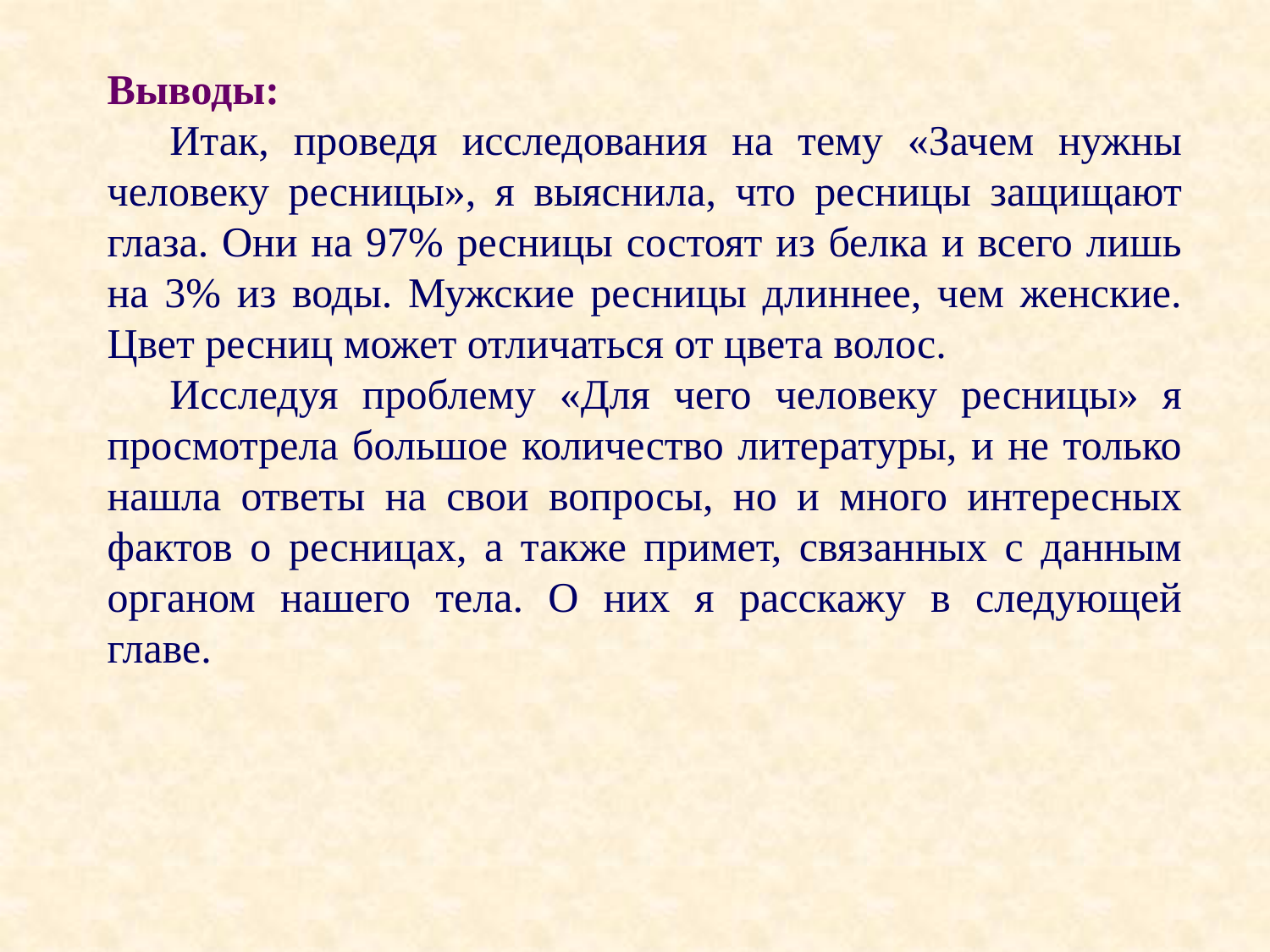

Выводы:
Итак, проведя исследования на тему «Зачем нужны человеку ресницы», я выяснила, что ресницы защищают глаза. Они на 97% ресницы состоят из белка и всего лишь на 3% из воды. Мужские ресницы длиннее, чем женские. Цвет ресниц может отличаться от цвета волос.
Исследуя проблему «Для чего человеку ресницы» я просмотрела большое количество литературы, и не только нашла ответы на свои вопросы, но и много интересных фактов о ресницах, а также примет, связанных с данным органом нашего тела. О них я расскажу в следующей главе.